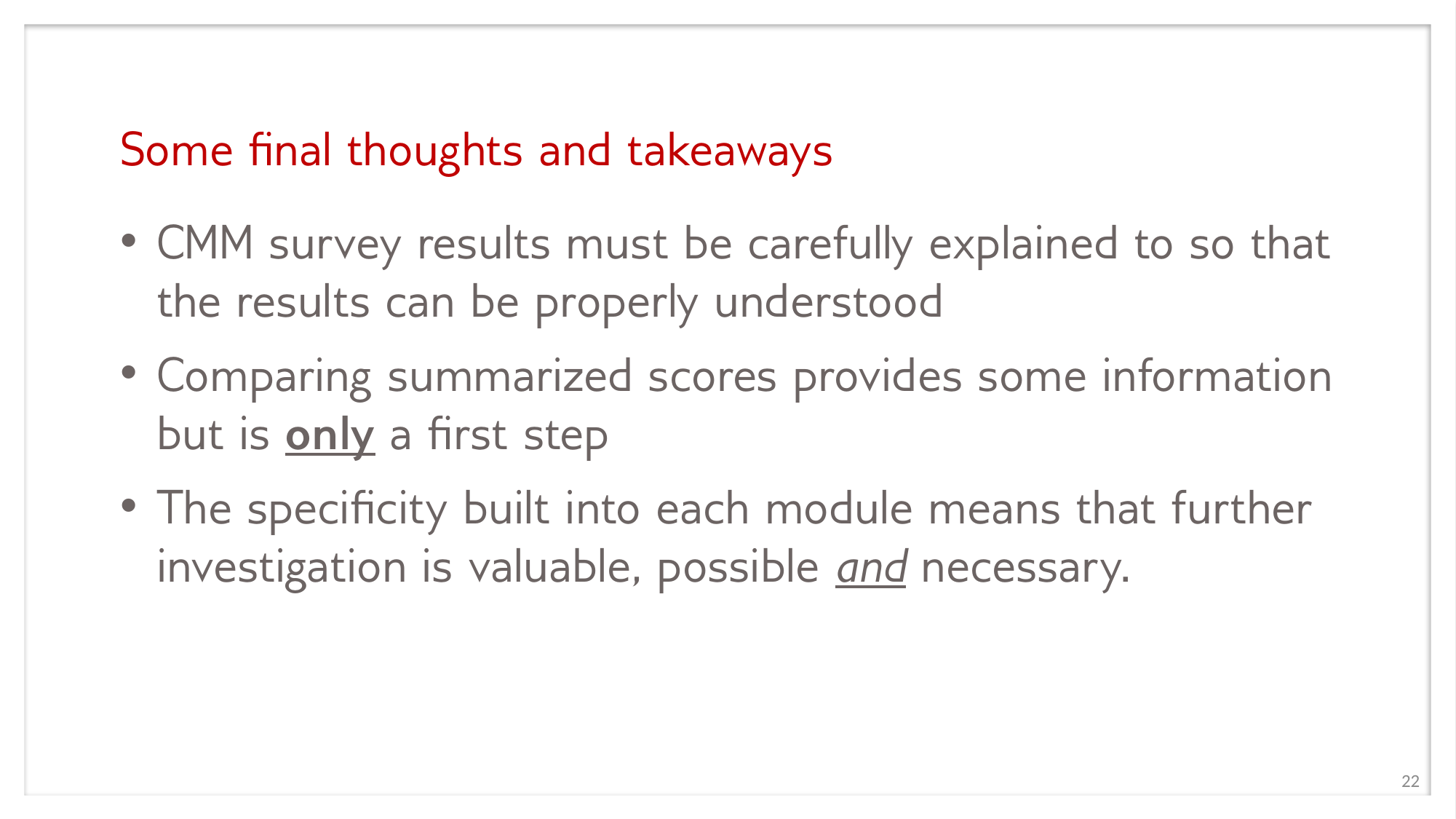

# Some final thoughts and takeaways
CMM survey results must be carefully explained to so that the results can be properly understood
Comparing summarized scores provides some information but is only a first step
The specificity built into each module means that further investigation is valuable, possible and necessary.
22